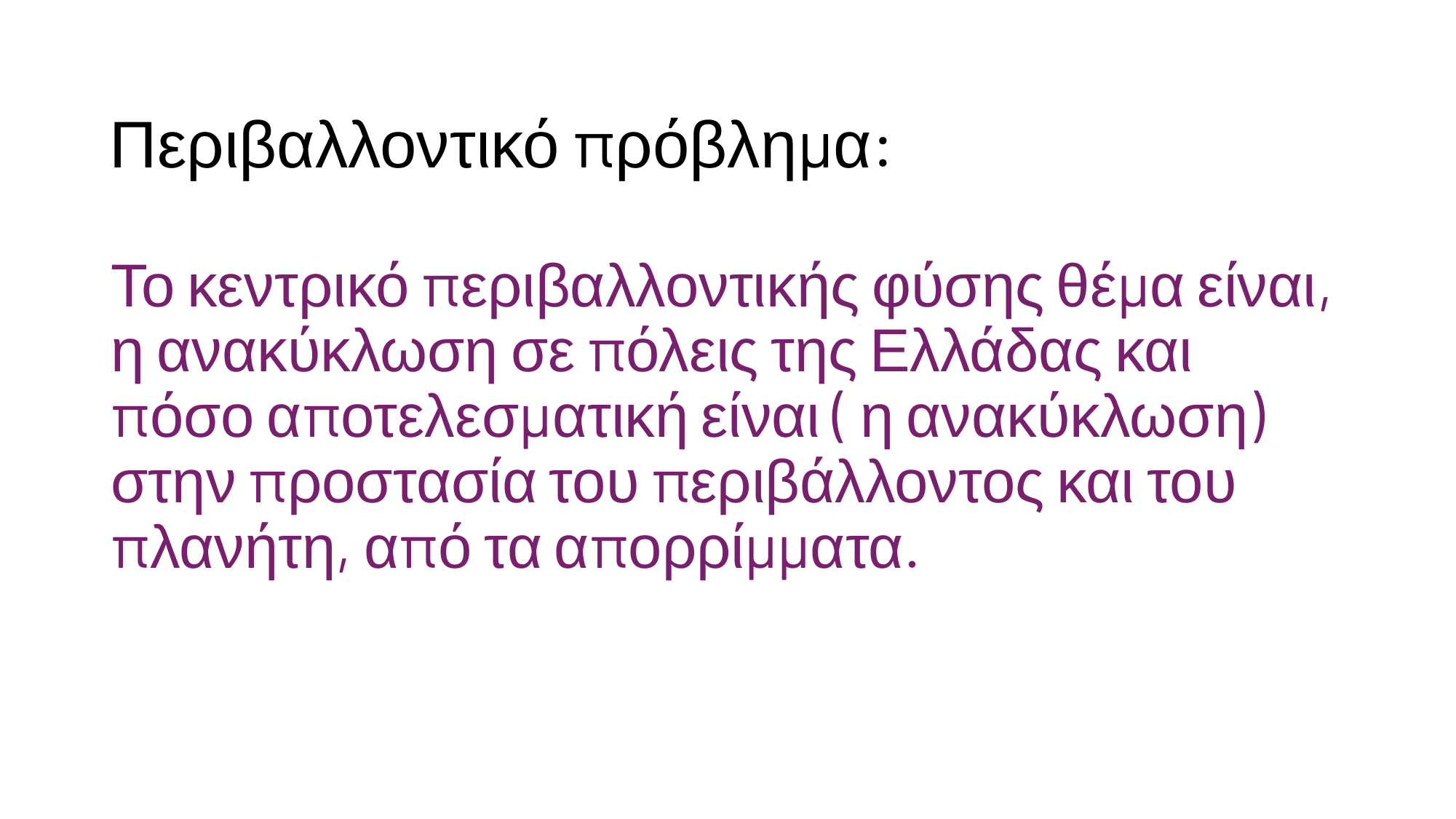

# Περιβαλλοντικό πρόβλημα:

Το κεντρικό περιβαλλοντικής φύσης θέμα είναι, η ανακύκλωση σε πόλεις της Ελλάδας και πόσο αποτελεσματική είναι ( η ανακύκλωση) στην προστασία του περιβάλλοντος και του πλανήτη, από τα απορρίμματα.